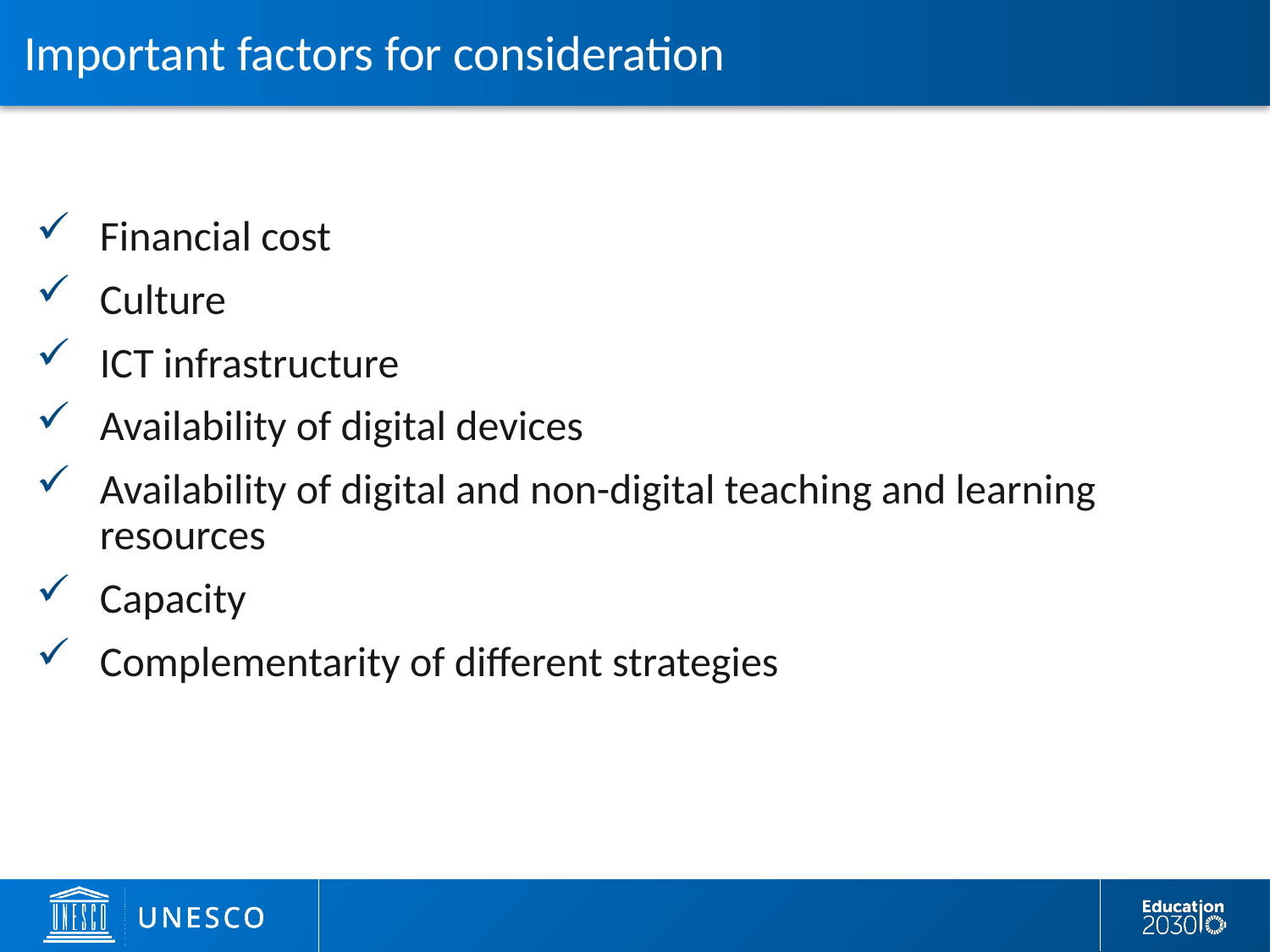

# Important factors for consideration

Financial cost
Culture
ICT infrastructure
Availability of digital devices
Availability of digital and non-digital teaching and learning resources
Capacity
Complementarity of different strategies